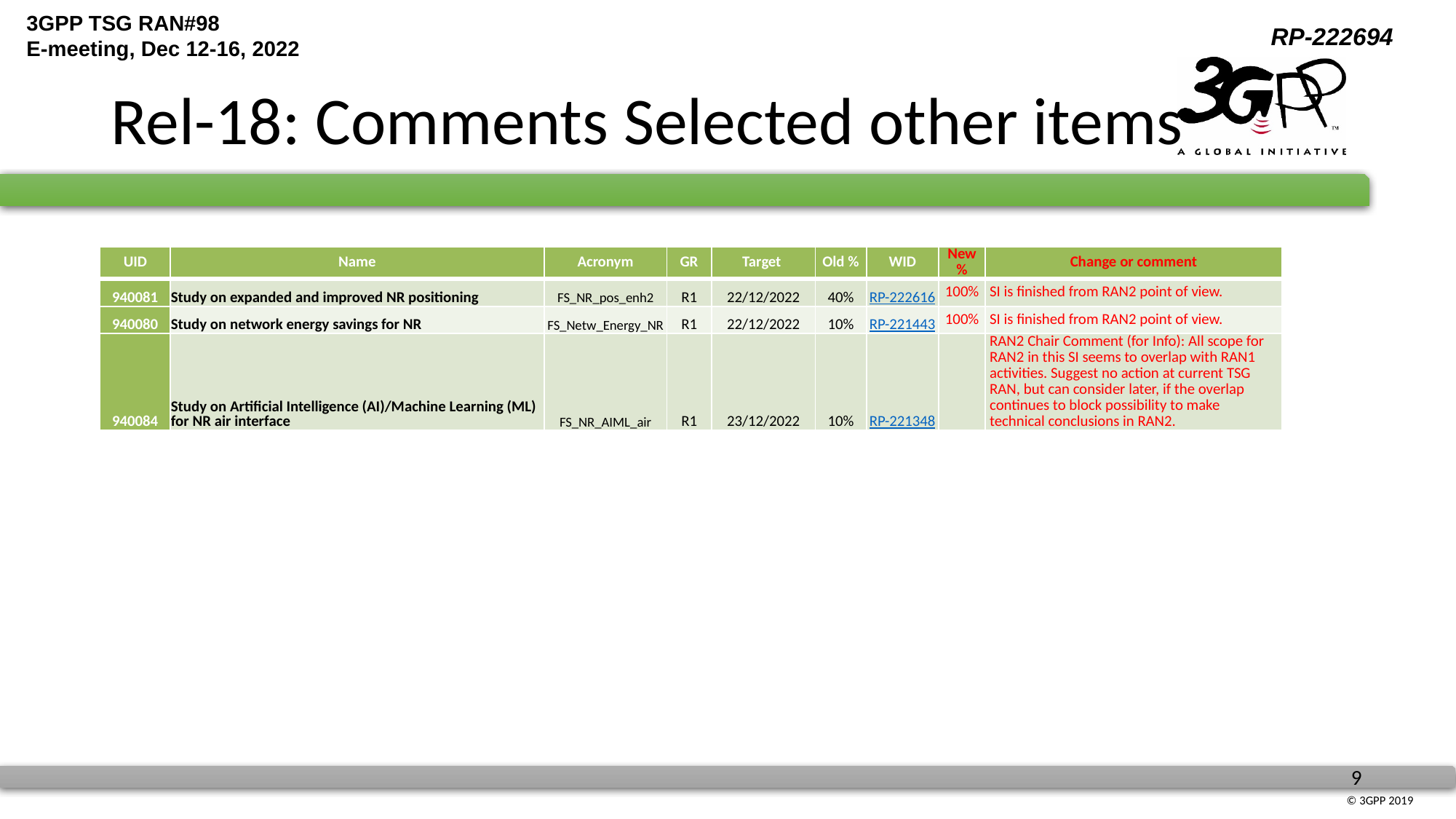

# Rel-18: Comments Selected other items
| UID | Name | Acronym | GR | Target | Old % | WID | New % | Change or comment |
| --- | --- | --- | --- | --- | --- | --- | --- | --- |
| 940081 | Study on expanded and improved NR positioning | FS\_NR\_pos\_enh2 | R1 | 22/12/2022 | 40% | RP-222616 | 100% | SI is finished from RAN2 point of view. |
| 940080 | Study on network energy savings for NR | FS\_Netw\_Energy\_NR | R1 | 22/12/2022 | 10% | RP-221443 | 100% | SI is finished from RAN2 point of view. |
| 940084 | Study on Artificial Intelligence (AI)/Machine Learning (ML) for NR air interface | FS\_NR\_AIML\_air | R1 | 23/12/2022 | 10% | RP-221348 |  | RAN2 Chair Comment (for Info): All scope for RAN2 in this SI seems to overlap with RAN1 activities. Suggest no action at current TSG RAN, but can consider later, if the overlap continues to block possibility to make technical conclusions in RAN2. |